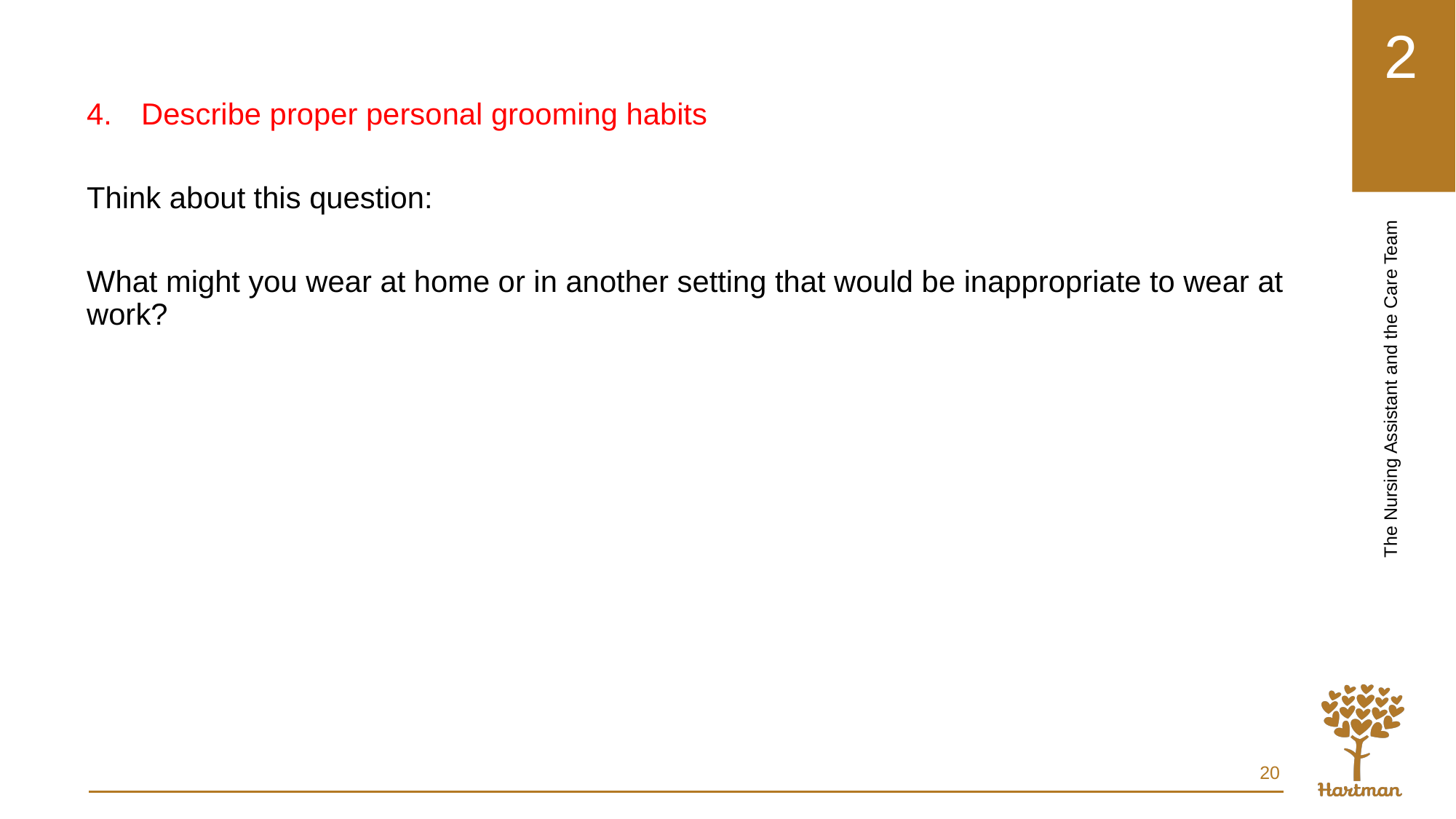

Describe proper personal grooming habits

Think about this question:

What might you wear at home or in another setting that would be inappropriate to wear at work?

20